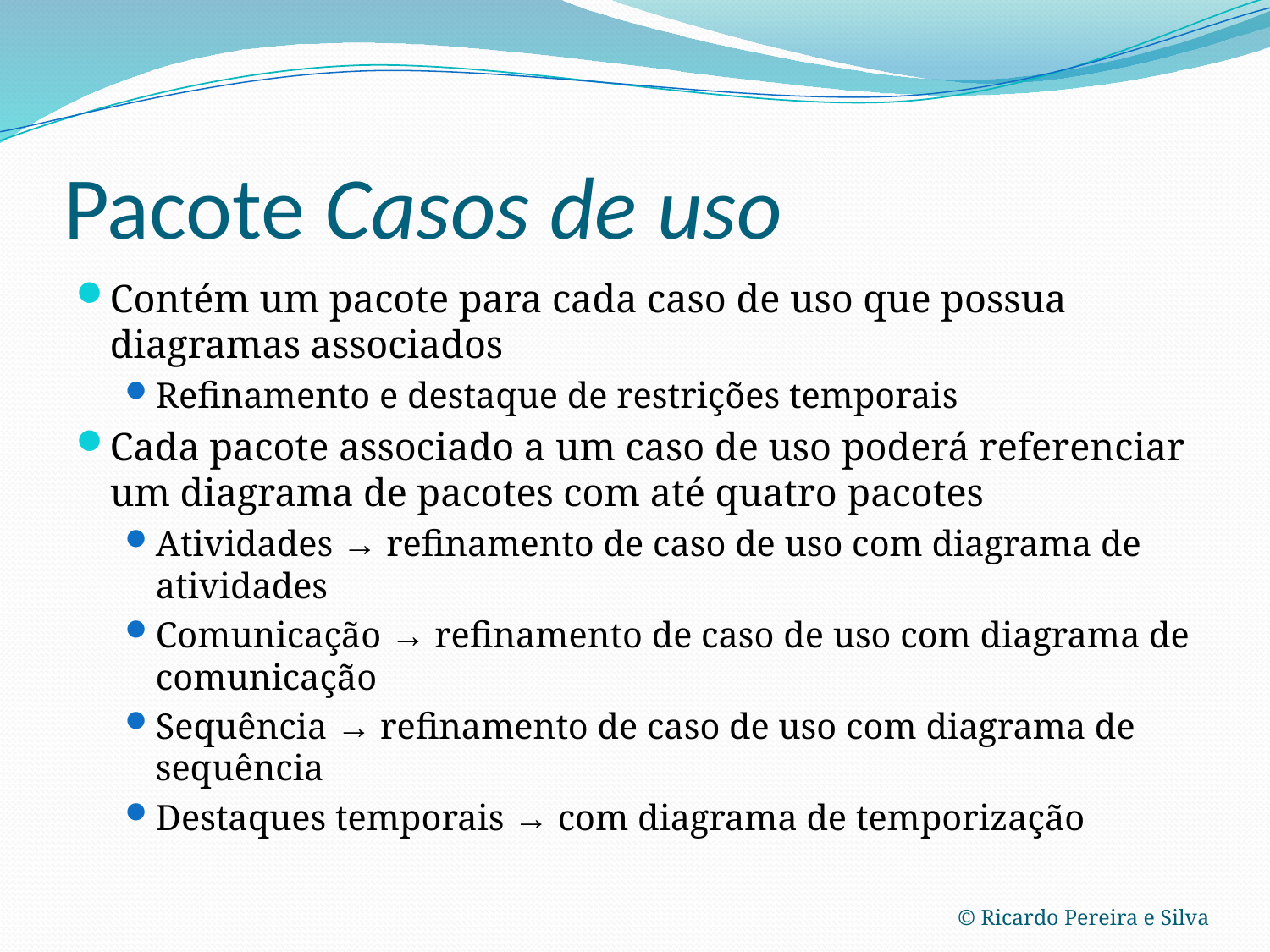

# Pacote Casos de uso
Contém um pacote para cada caso de uso que possua diagramas associados
Refinamento e destaque de restrições temporais
Cada pacote associado a um caso de uso poderá referenciar um diagrama de pacotes com até quatro pacotes
Atividades → refinamento de caso de uso com diagrama de atividades
Comunicação → refinamento de caso de uso com diagrama de comunicação
Sequência → refinamento de caso de uso com diagrama de sequência
Destaques temporais → com diagrama de temporização
© Ricardo Pereira e Silva